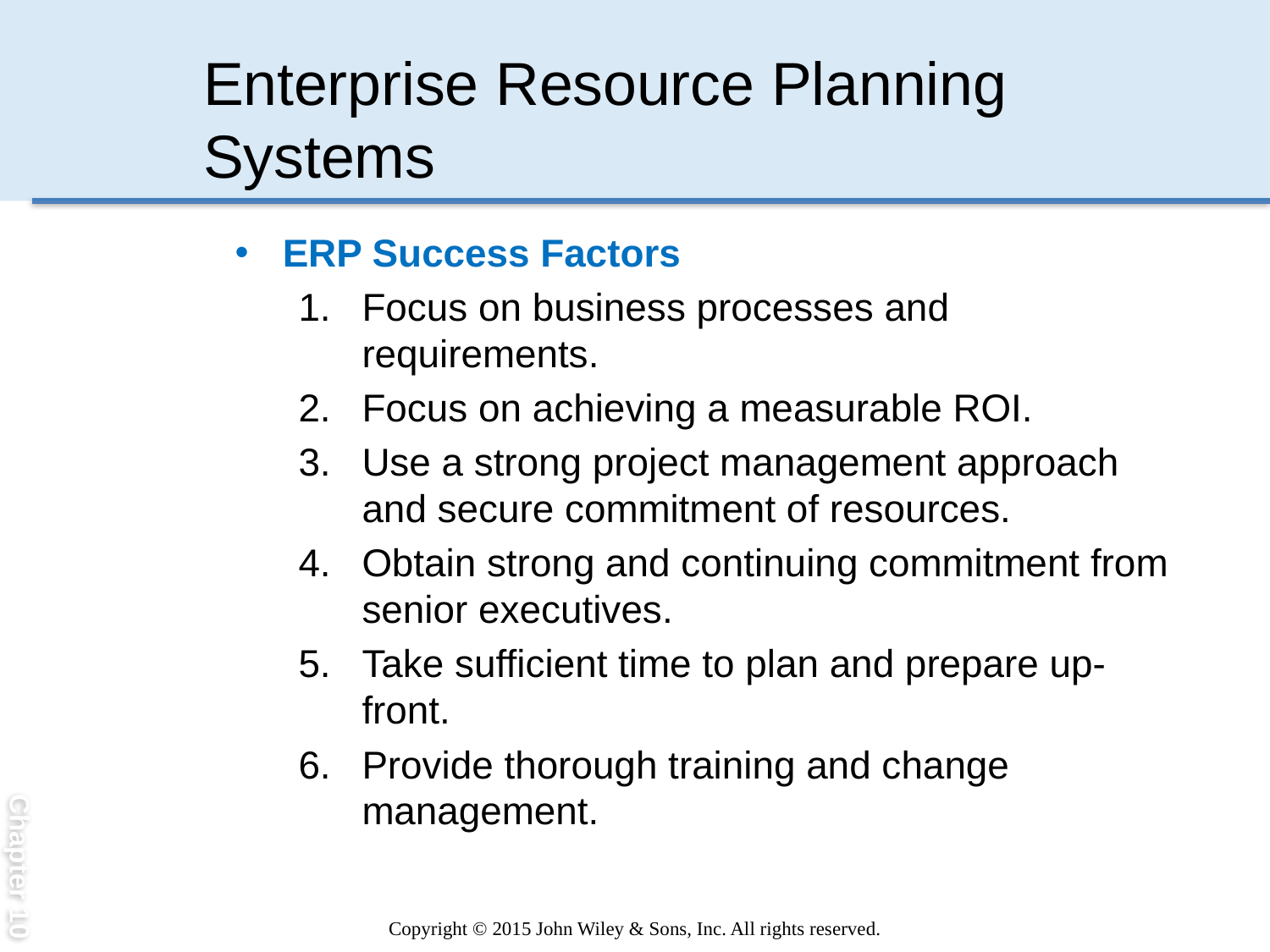

Chapter 10
# Enterprise Resource Planning Systems
ERP Success Factors
Focus on business processes and requirements.
Focus on achieving a measurable ROI.
Use a strong project management approach and secure commitment of resources.
Obtain strong and continuing commitment from senior executives.
Take sufficient time to plan and prepare up-front.
Provide thorough training and change management.